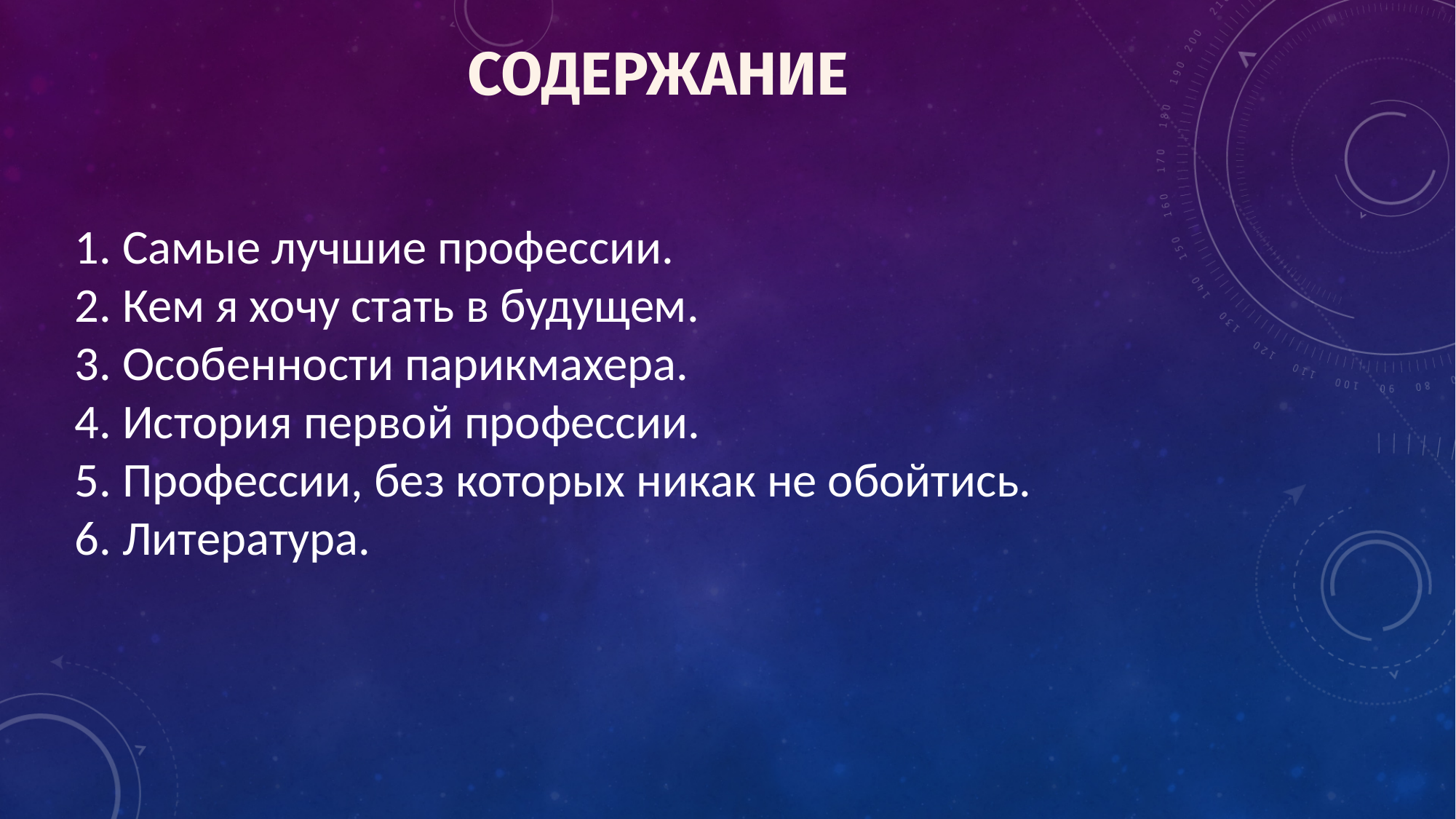

# содержание
1. Самые лучшие профессии.
2. Кем я хочу стать в будущем.
3. Особенности парикмахера.
4. История первой профессии.
5. Профессии, без которых никак не обойтись.
6. Литература.